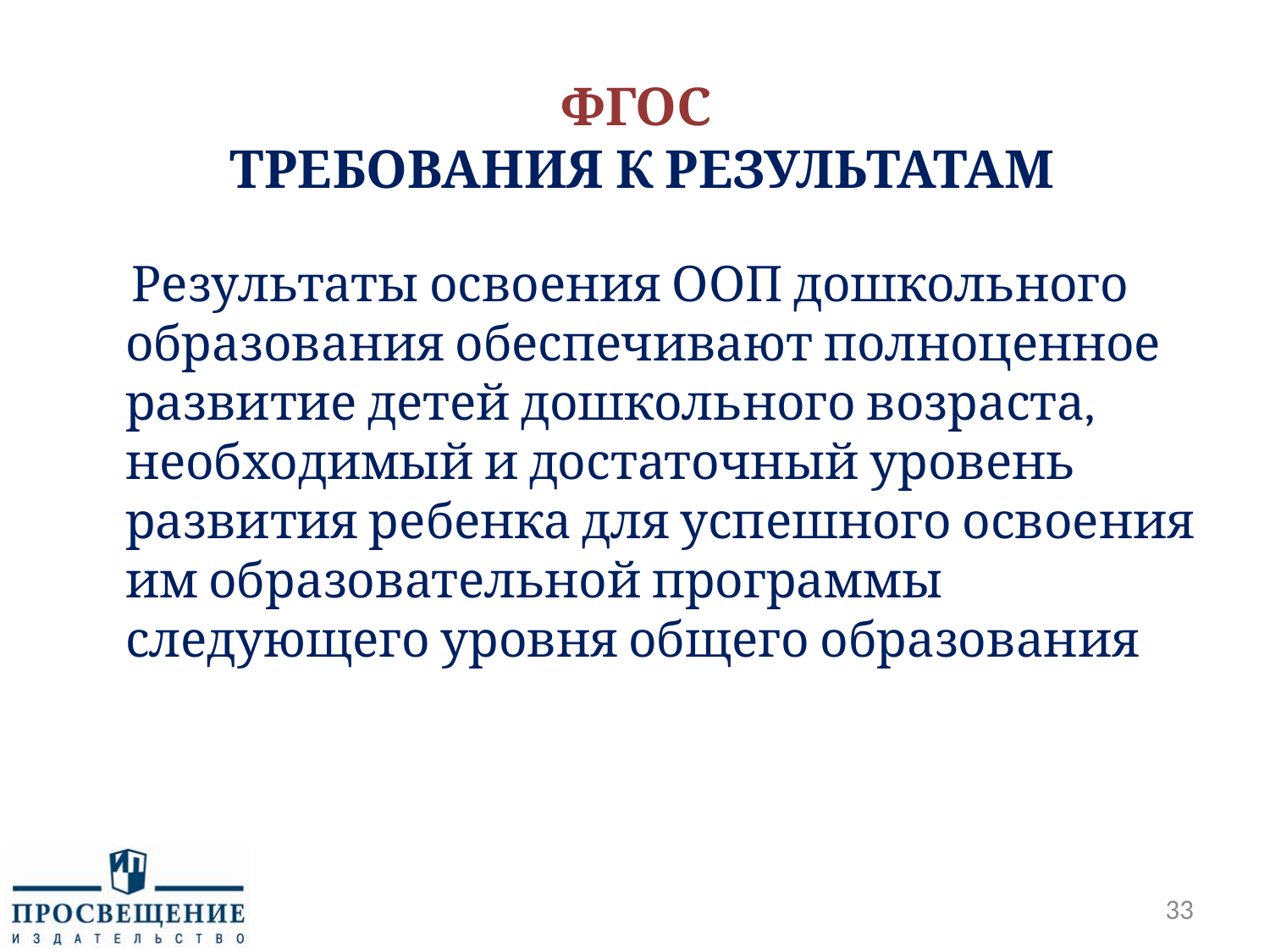

# ФГОС ТРЕБОВАНИЯ К РЕЗУЛЬТАТАМ
     Результаты освоения ООП дошкольного образования обеспечивают полноценное развитие детей дошкольного возраста,  необходимый и достаточный уровень развития ребенка для успешного освоения им образовательной программы следующего уровня общего образования

33